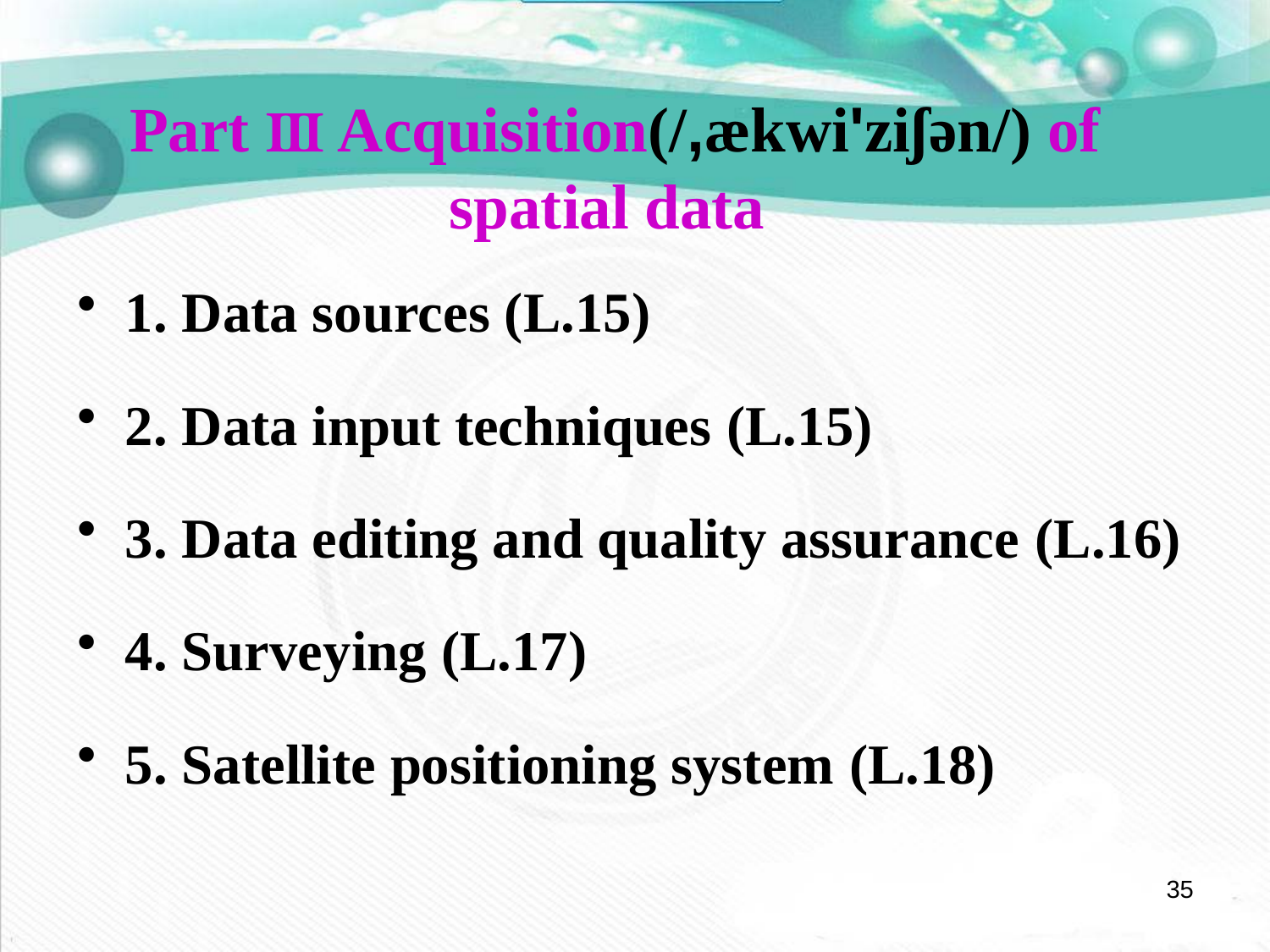

Part Ⅲ Acquisition(/,ækwi'ziʃən/) of spatial data
1. Data sources (L.15)
2. Data input techniques (L.15)
3. Data editing and quality assurance (L.16)
4. Surveying (L.17)
5. Satellite positioning system (L.18)
35